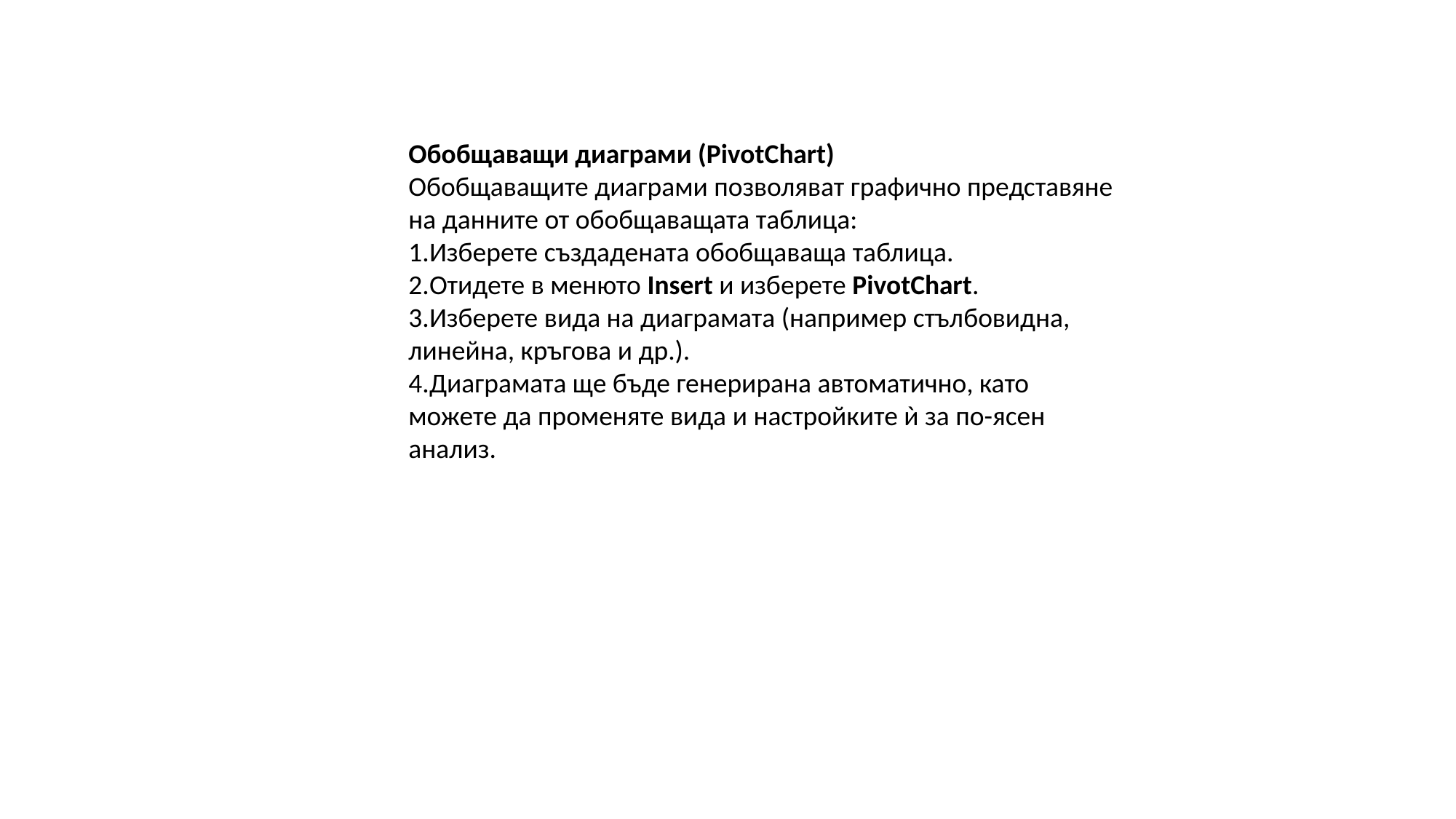

Обобщаващи диаграми (PivotChart)
Обобщаващите диаграми позволяват графично представяне на данните от обобщаващата таблица:
Изберете създадената обобщаваща таблица.
Отидете в менюто Insert и изберете PivotChart.
Изберете вида на диаграмата (например стълбовидна, линейна, кръгова и др.).
Диаграмата ще бъде генерирана автоматично, като можете да променяте вида и настройките ѝ за по-ясен анализ.